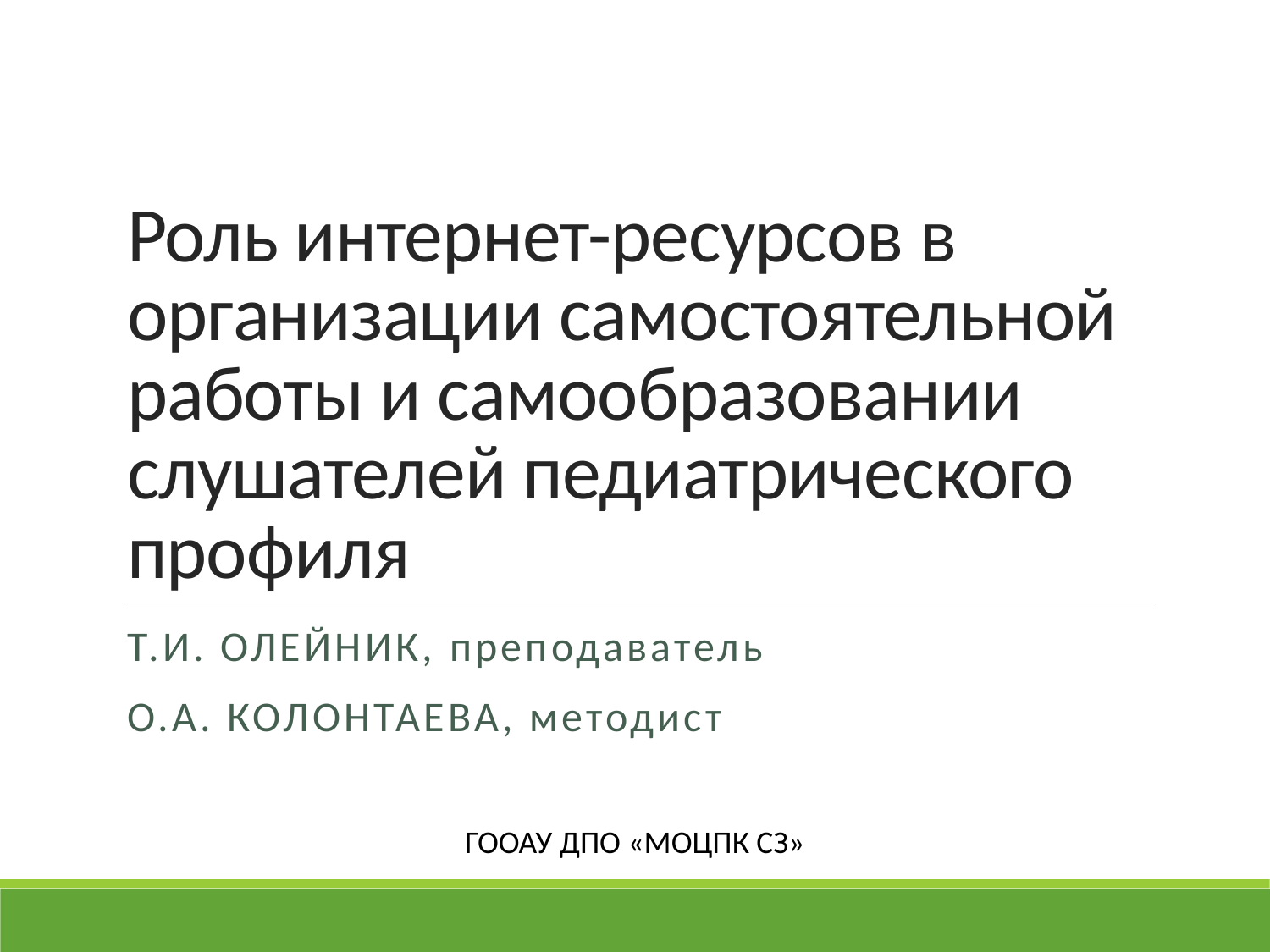

# Роль интернет-ресурсов в организации самостоятельной работы и самообразовании слушателей педиатрического профиля
Т.И. Олейник, преподаватель
О.А. КОЛОНТАЕВА, методист
ГООАУ ДПО «МОЦПК СЗ»